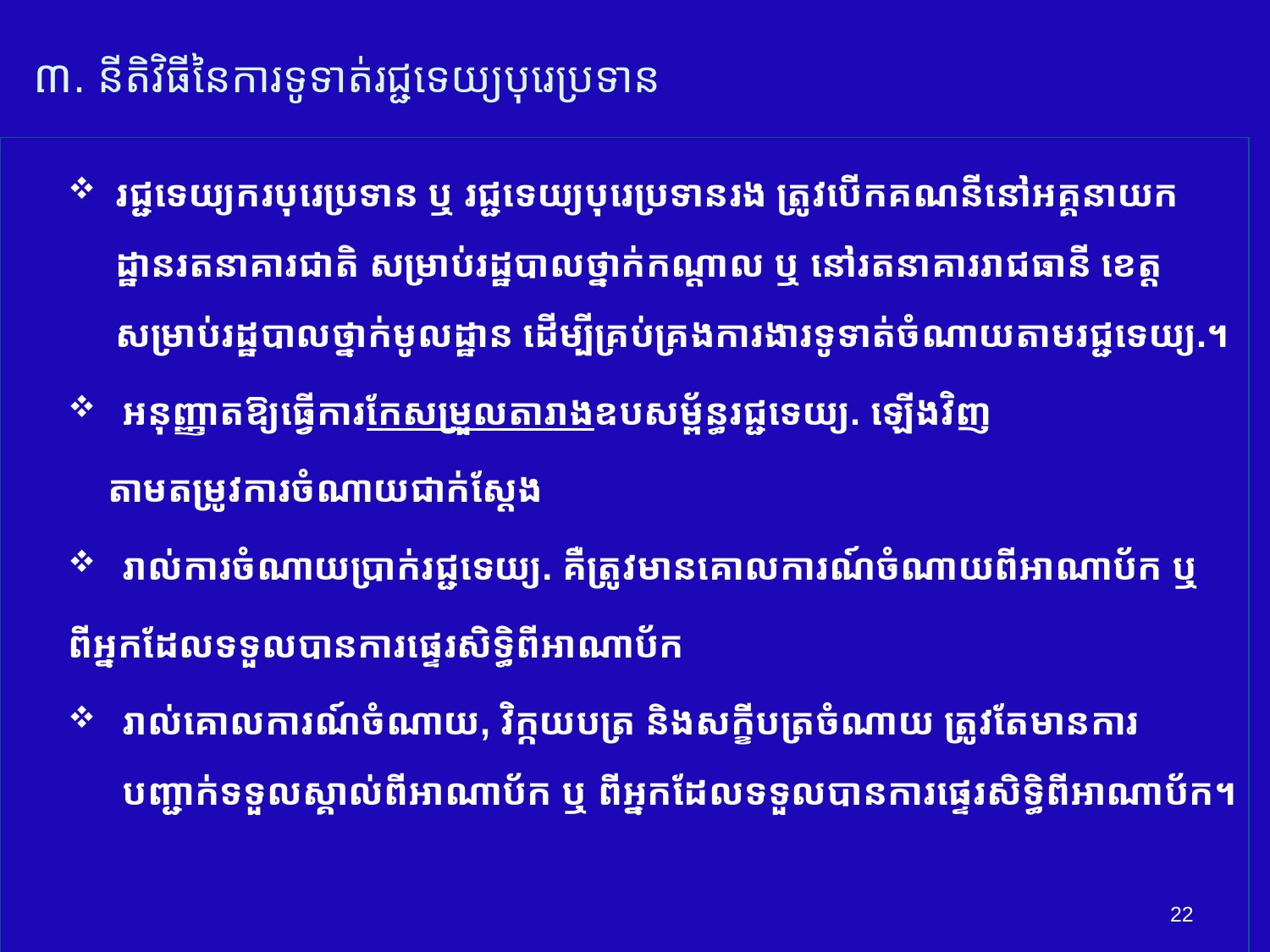

# ៣. នីតិវិធី​នៃការទូទាត់​រជ្ជទេយ្យ​បុរេប្រទាន​
រជ្ជទេយ្យករបុរេប្រទាន​ ឬ ​រជ្ជទេយ្យបុរេប្រទាន​រង ត្រូវ​បើកគណនីនៅអគ្គនាយកដ្ឋាន​រតនាគារជាតិ សម្រាប់រដ្ឋបាលថ្នាក់កណ្តាល ឬ នៅរតនាគាររាជធានី ខេត្ត​ សម្រាប់​រដ្ឋបាល​ថ្នាក់មូលដ្ឋាន​ ដើម្បីគ្រប់គ្រងការងារទូទាត់ចំណាយតាមរជ្ជទេយ្យ.។​
អនុញ្ញាតឱ្យធ្វើការកែសម្រួល​តារាងឧបសម្ព័ន្ធរជ្ជទេយ្យ. ឡើងវិញ
	តាមតម្រូវការ​​ចំណាយជាក់ស្តែង
រាល់​ការ​ចំណាយប្រាក់រជ្ជទេយ្យ. គឺត្រូវមាន​គោលការណ៍ចំណាយពីអាណាប័ក ឬ
	ពីអ្នកដែលទទួលបានការផ្ទេរសិទ្ធិពីអាណាប័ក
រាល់គោលការណ៍ចំណាយ, វិក្កយបត្រ និង​សក្ខីបត្រចំណាយ ត្រូវតែមាន​ការ​បញ្ជាក់​ទទួលស្គាល់ពីអាណាប័ក ឬ ពីអ្នកដែលទទួលបានការផ្ទេរសិទ្ធិពីអាណាប័ក​។​

22